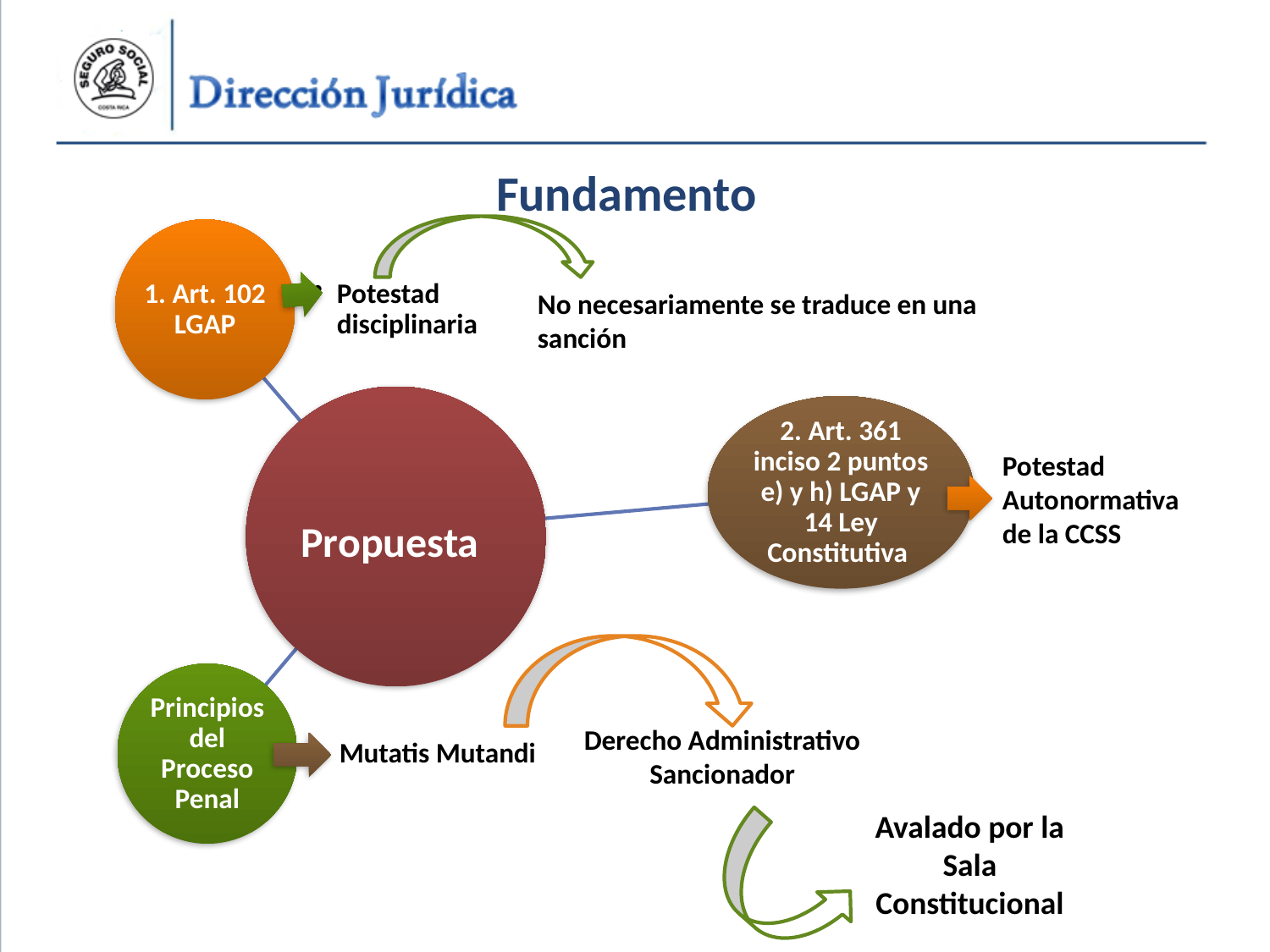

# Fundamento

1. Art. 102 LGAP
Potestad disciplinaria
2. Art. 361 inciso 2 puntos e) y h) LGAP y 14 Ley Constitutiva
Principios del Proceso Penal
Mutatis Mutandi

No necesariamente se traduce en una sanción

Potestad Autonormativa
de la CCSS

Propuesta

Derecho Administrativo Sancionador

Avalado por la Sala Constitucional